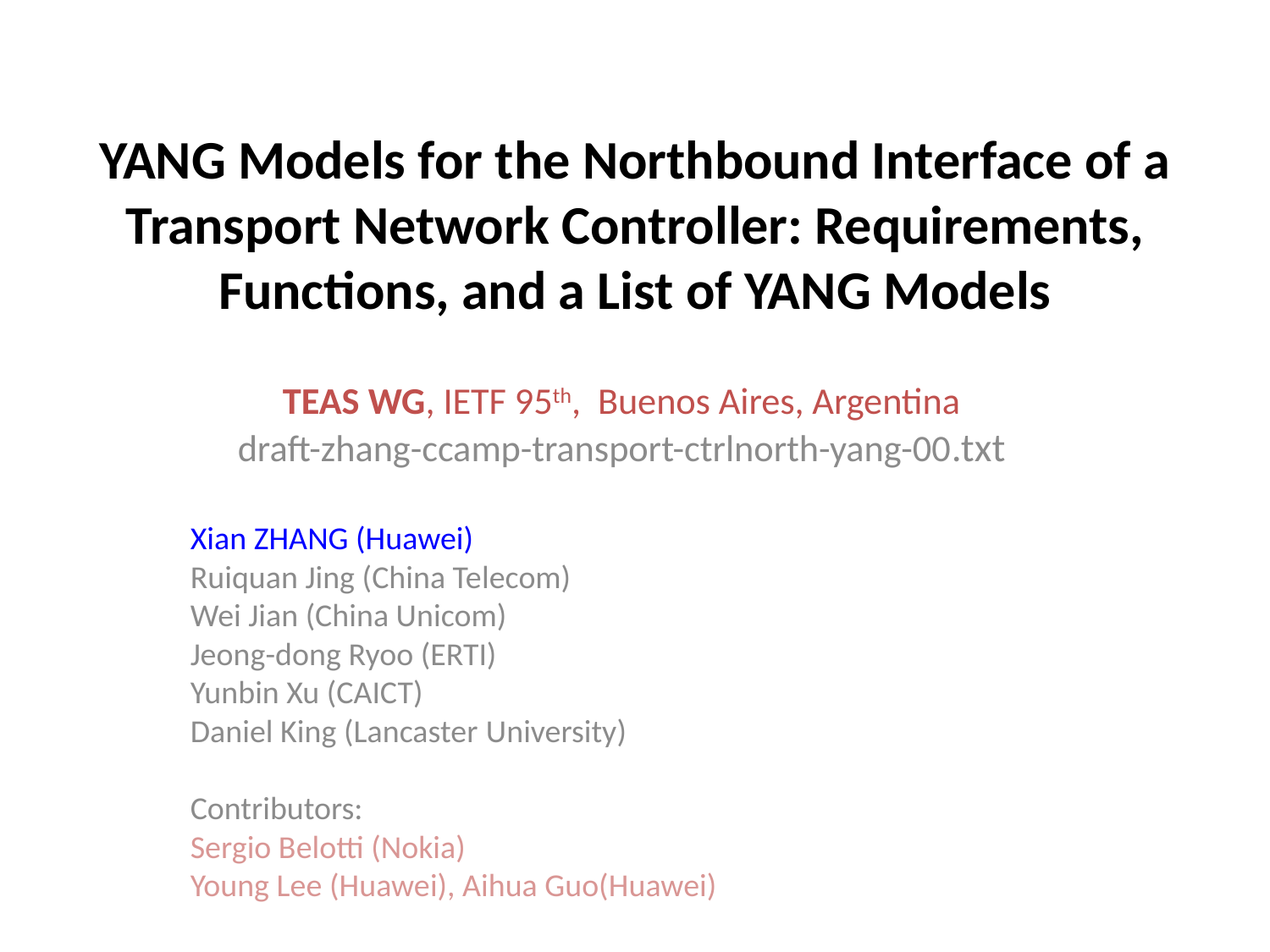

# YANG Models for the Northbound Interface of a Transport Network Controller: Requirements, Functions, and a List of YANG Models
TEAS WG, IETF 95th,  Buenos Aires, Argentina
draft-zhang-ccamp-transport-ctrlnorth-yang-00.txt

Xian ZHANG (Huawei)
Ruiquan Jing (China Telecom)
Wei Jian (China Unicom)
Jeong-dong Ryoo (ERTI)
Yunbin Xu (CAICT)
Daniel King (Lancaster University)

Contributors:
Sergio Belotti (Nokia)
Young Lee (Huawei), Aihua Guo(Huawei)